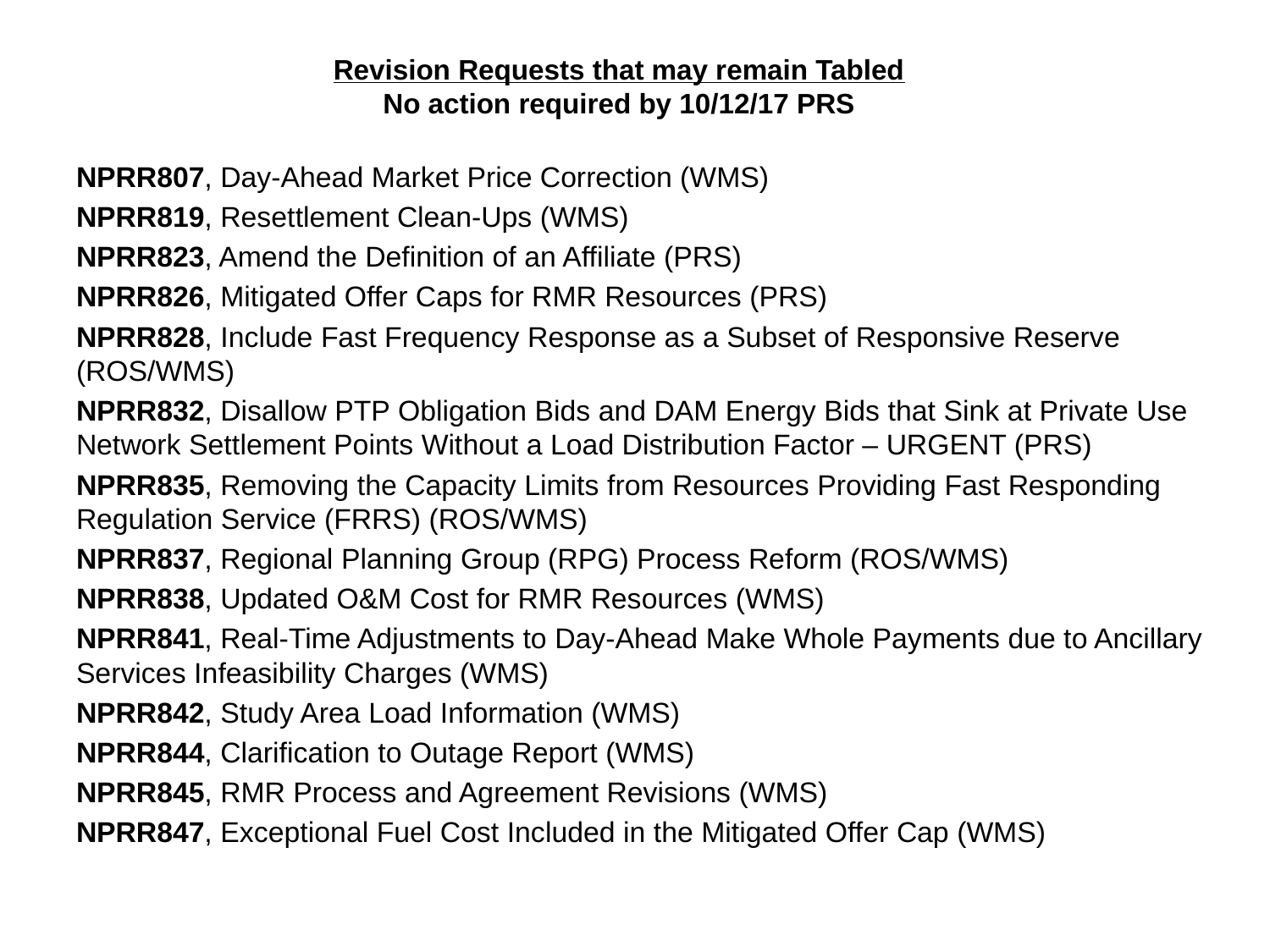

# Revision Requests that may remain Tabled No action required by 10/12/17 PRS

NPRR807, Day-Ahead Market Price Correction (WMS)
NPRR819, Resettlement Clean-Ups (WMS)
NPRR823, Amend the Definition of an Affiliate (PRS)
NPRR826, Mitigated Offer Caps for RMR Resources (PRS)
NPRR828, Include Fast Frequency Response as a Subset of Responsive Reserve (ROS/WMS)
NPRR832, Disallow PTP Obligation Bids and DAM Energy Bids that Sink at Private Use Network Settlement Points Without a Load Distribution Factor – URGENT (PRS)
NPRR835, Removing the Capacity Limits from Resources Providing Fast Responding Regulation Service (FRRS) (ROS/WMS)
NPRR837, Regional Planning Group (RPG) Process Reform (ROS/WMS)
NPRR838, Updated O&M Cost for RMR Resources (WMS)
NPRR841, Real-Time Adjustments to Day-Ahead Make Whole Payments due to Ancillary Services Infeasibility Charges (WMS)
NPRR842, Study Area Load Information (WMS)
NPRR844, Clarification to Outage Report (WMS)
NPRR845, RMR Process and Agreement Revisions (WMS)
NPRR847, Exceptional Fuel Cost Included in the Mitigated Offer Cap (WMS)